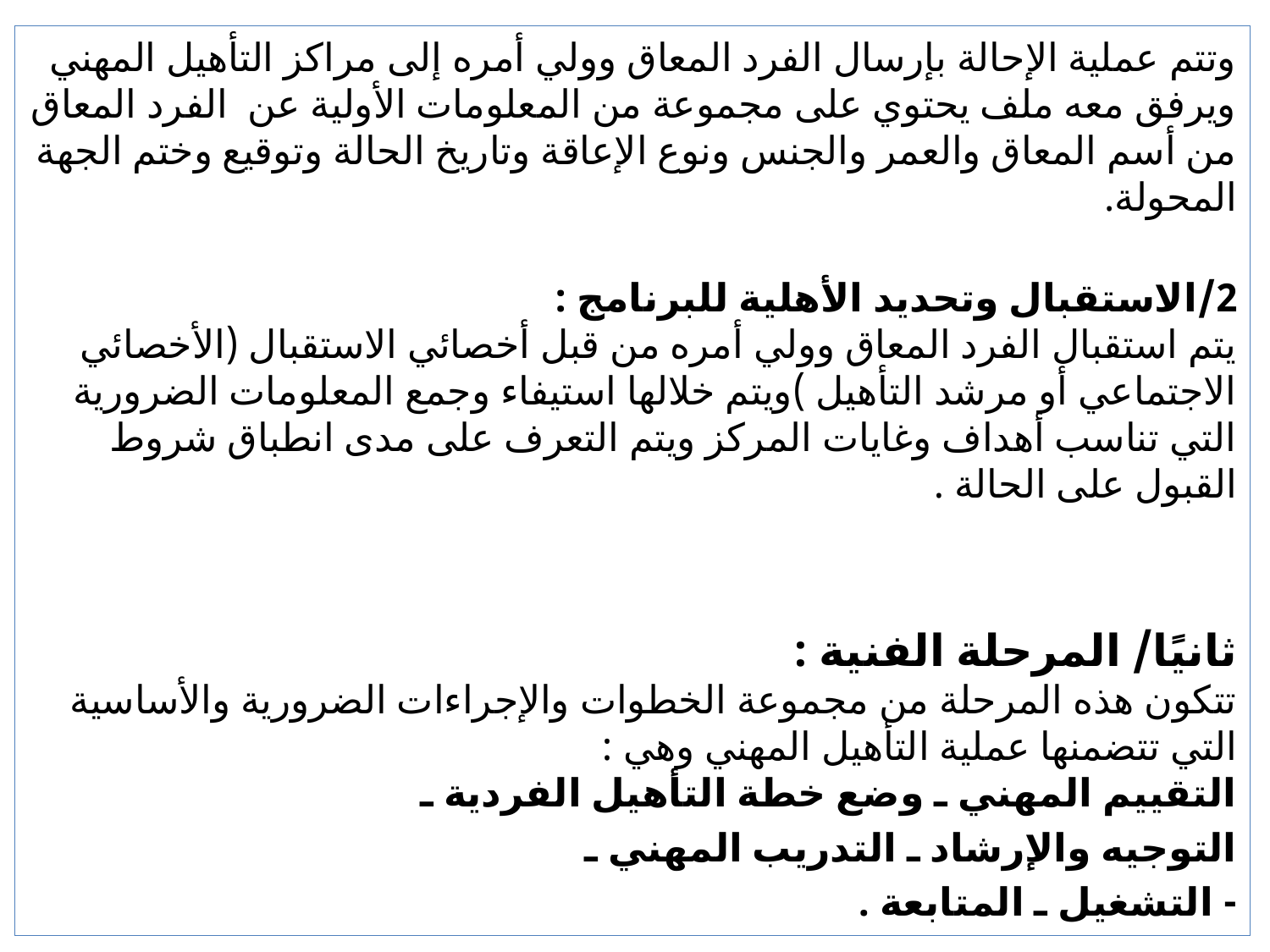

وتتم عملية الإحالة بإرسال الفرد المعاق وولي أمره إلى مراكز التأهيل المهني ويرفق معه ملف يحتوي على مجموعة من المعلومات الأولية عن  الفرد المعاق من أسم المعاق والعمر والجنس ونوع الإعاقة وتاريخ الحالة وتوقيع وختم الجهة المحولة.
2/الاستقبال وتحديد الأهلية للبرنامج :
يتم استقبال الفرد المعاق وولي أمره من قبل أخصائي الاستقبال (الأخصائي الاجتماعي أو مرشد التأهيل )ويتم خلالها استيفاء وجمع المعلومات الضرورية التي تناسب أهداف وغايات المركز ويتم التعرف على مدى انطباق شروط القبول على الحالة .

ثانيًا/ المرحلة الفنية :
تتكون هذه المرحلة من مجموعة الخطوات والإجراءات الضرورية والأساسية التي تتضمنها عملية التأهيل المهني وهي :
التقييم المهني ـ وضع خطة التأهيل الفردية ـ
التوجيه والإرشاد ـ التدريب المهني ـ
- التشغيل ـ المتابعة .